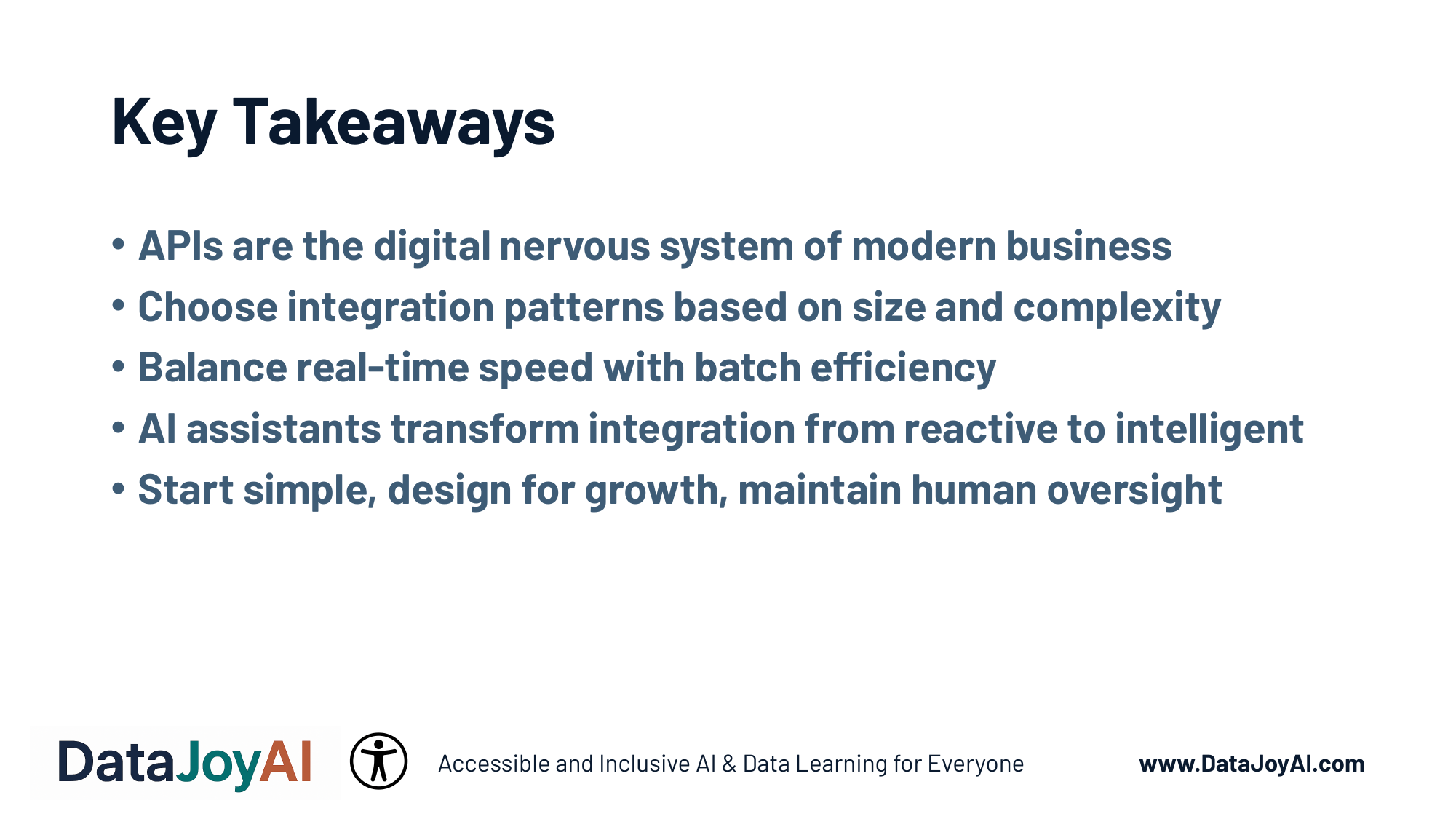

# Key Takeaways
APIs are the digital nervous system of modern business
Choose integration patterns based on size and complexity
Balance real-time speed with batch efficiency
AI assistants transform integration from reactive to intelligent
Start simple, design for growth, maintain human oversight